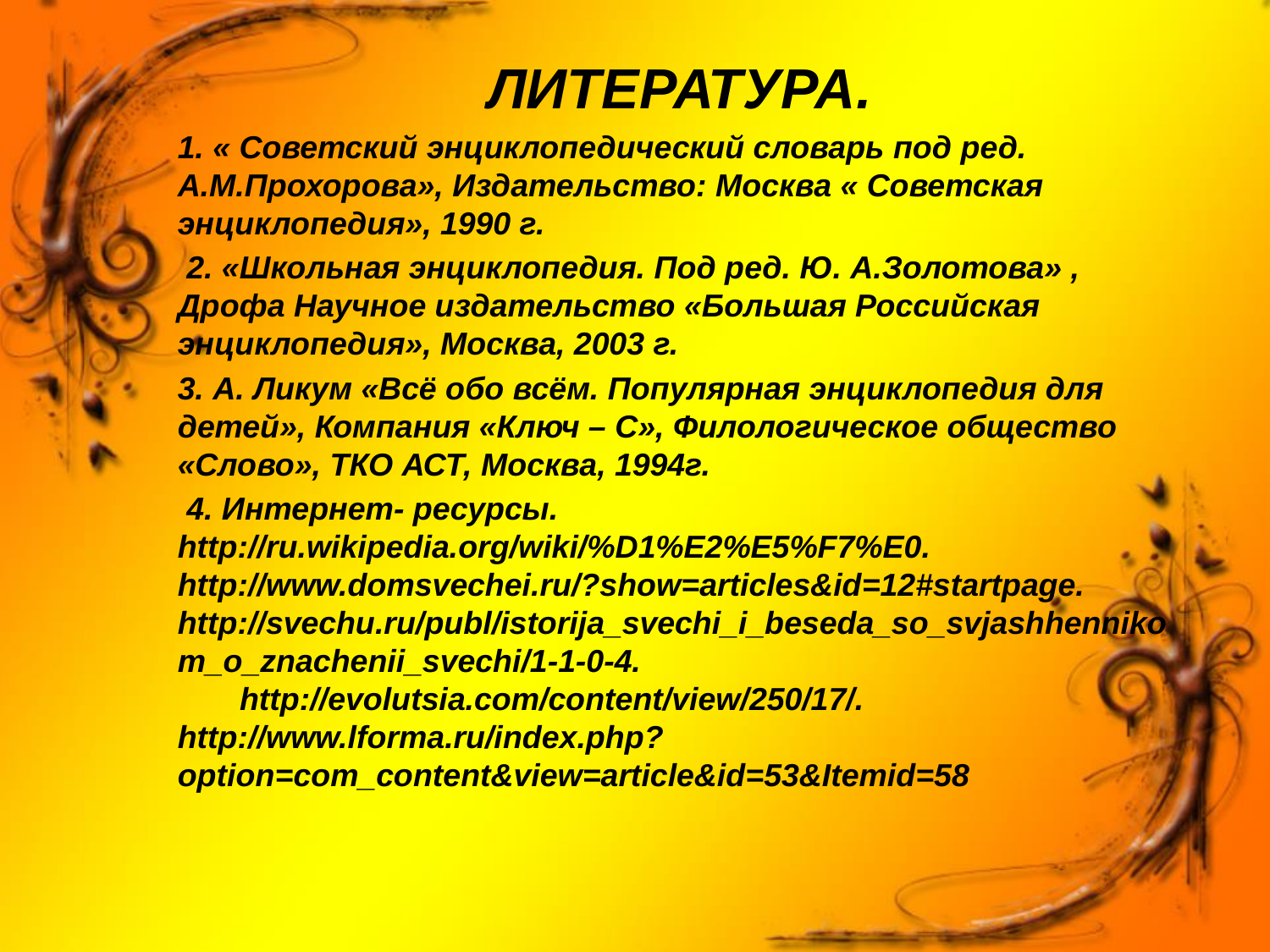

ЛИТЕРАТУРА.
1. « Советский энциклопедический словарь под ред. А.М.Прохорова», Издательство: Москва « Советская энциклопедия», 1990 г.
 2. «Школьная энциклопедия. Под ред. Ю. А.Золотова» , Дрофа Научное издательство «Большая Российская энциклопедия», Москва, 2003 г.
3. А. Ликум «Всё обо всём. Популярная энциклопедия для детей», Компания «Ключ – С», Филологическое общество «Слово», ТКО АСТ, Москва, 1994г.
 4. Интернет- ресурсы. http://ru.wikipedia.org/wiki/%D1%E2%E5%F7%E0. http://www.domsvechei.ru/?show=articles&id=12#startpage. http://svechu.ru/publ/istorija_svechi_i_beseda_so_svjashhennikom_o_znachenii_svechi/1-1-0-4.                                                                    http://evolutsia.com/content/view/250/17/. http://www.lforma.ru/index.php?option=com_content&view=article&id=53&Itemid=58